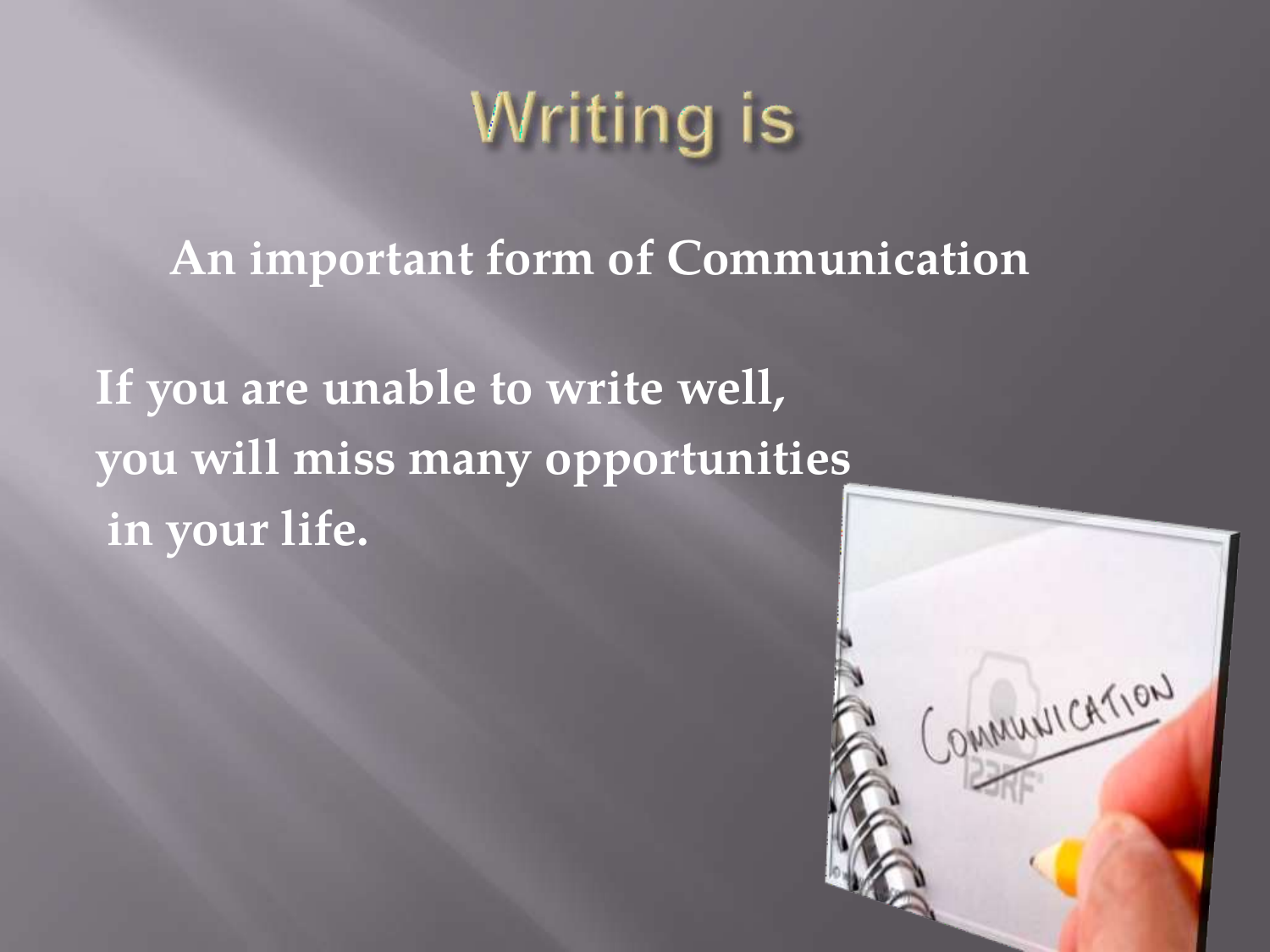

An important form of Communication

If you are unable to write well,  you will miss many opportunities  in your life.